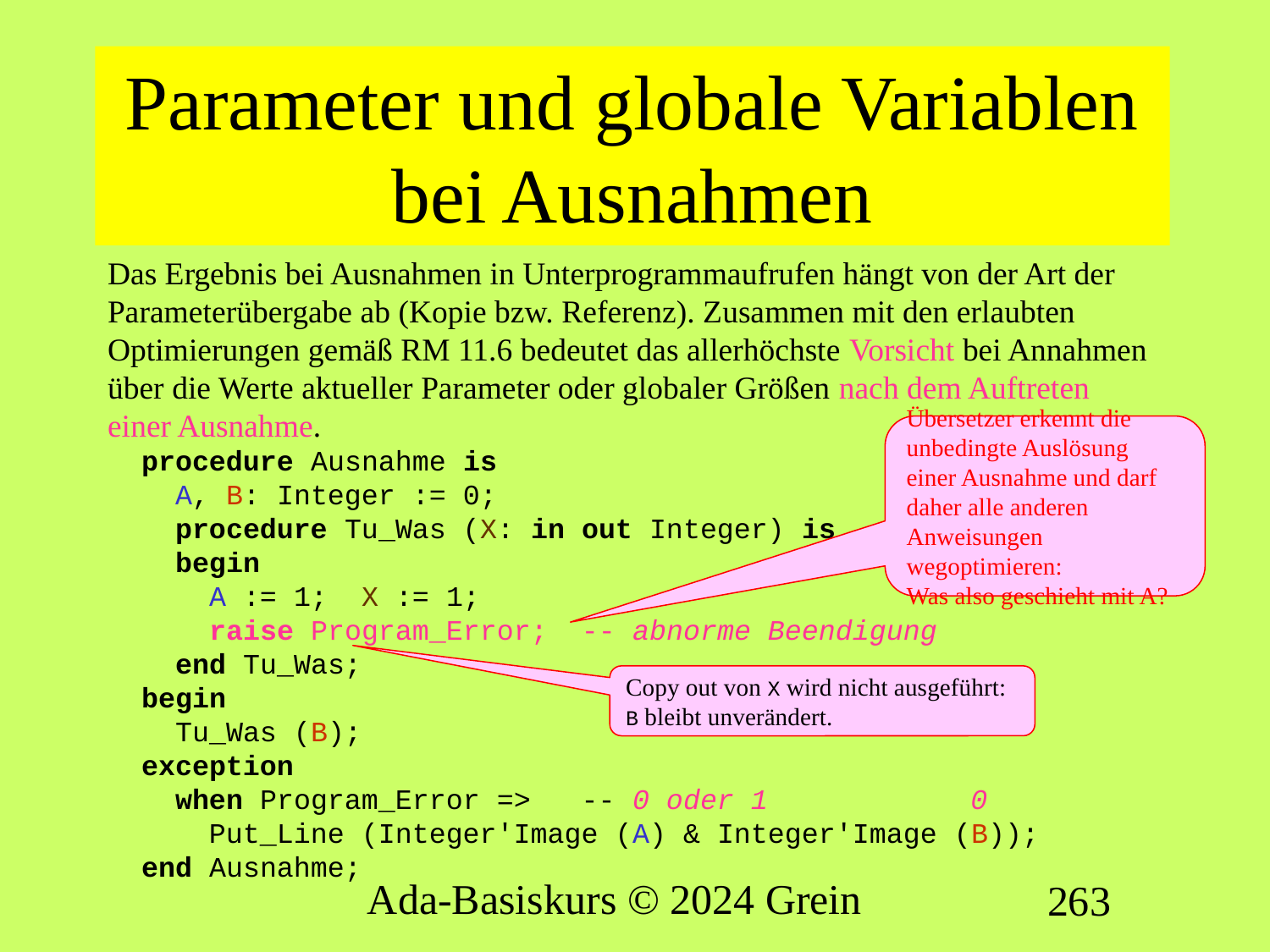

# Parameter und globale Variablen bei Ausnahmen
Das Ergebnis bei Ausnahmen in Unterprogrammaufrufen hängt von der Art der Parameterübergabe ab (Kopie bzw. Referenz). Zusammen mit den erlaubten Optimierungen gemäß RM 11.6 bedeutet das allerhöchste Vorsicht bei Annahmen über die Werte aktueller Parameter oder globaler Größen nach dem Auftreten einer Ausnahme.
  procedure Ausnahme is
    A, B: Integer := 0;
    procedure Tu_Was (X: in out Integer) is
    begin
      A := 1;  X := 1;
      raise Program_Error;  -- abnorme Beendigung
    end Tu_Was;
  begin
    Tu_Was (B);
  exception
    when Program_Error =>   -- 0 oder 1            0
      Put_Line (Integer'Image (A) & Integer'Image (B));
  end Ausnahme;
Übersetzer erkennt die unbedingte Auslösung einer Ausnahme und darf daher alle anderen Anweisungen wegoptimieren:
Was also geschieht mit A?
Copy out von X wird nicht ausgeführt: B bleibt unverändert.
Ada-Basiskurs © 2024 Grein
263